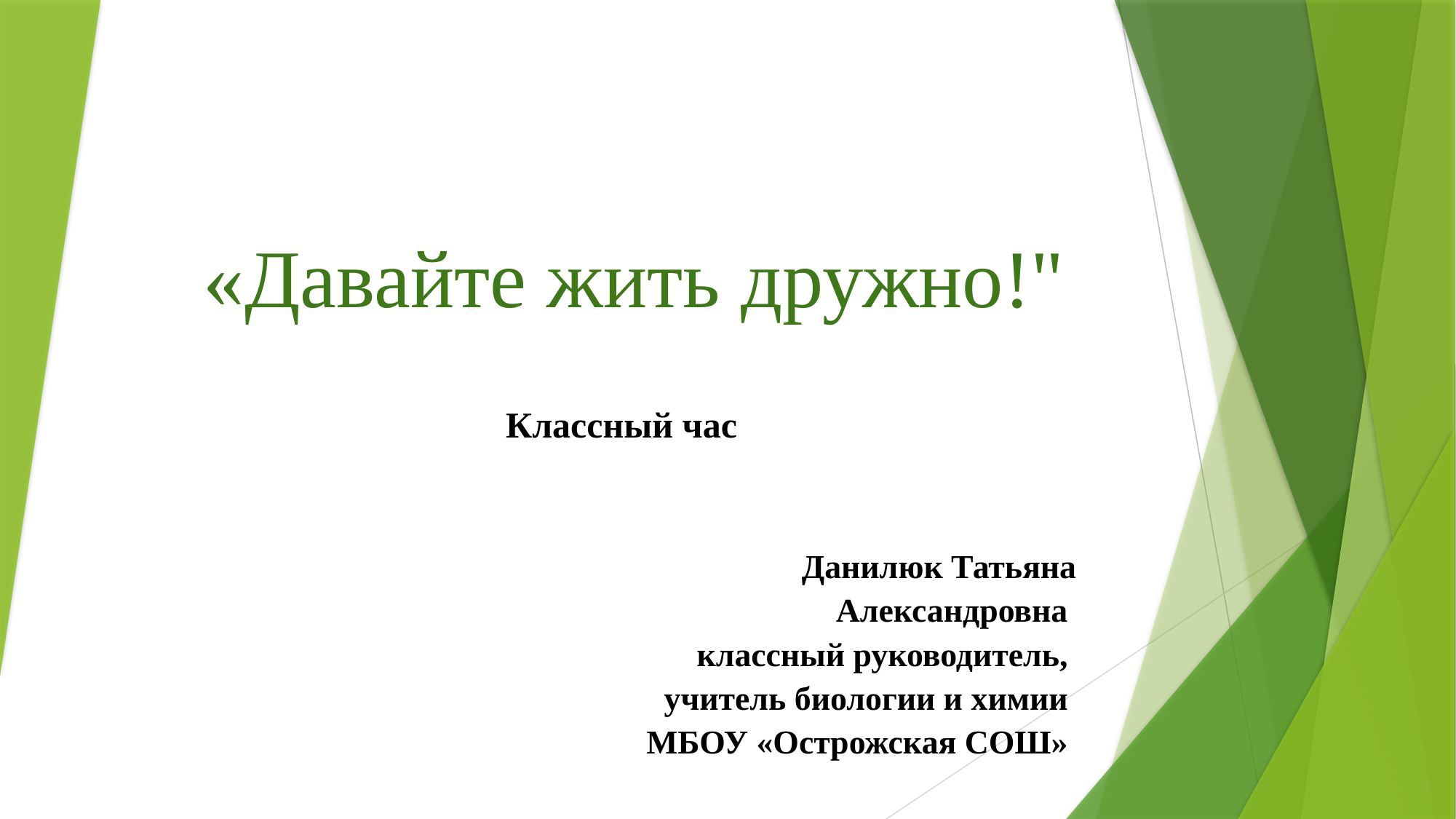

# «Давайте жить дружно!"
Классный час

 Данилюк Татьяна
Александровна
классный руководитель,
учитель биологии и химии
МБОУ «Острожская СОШ»